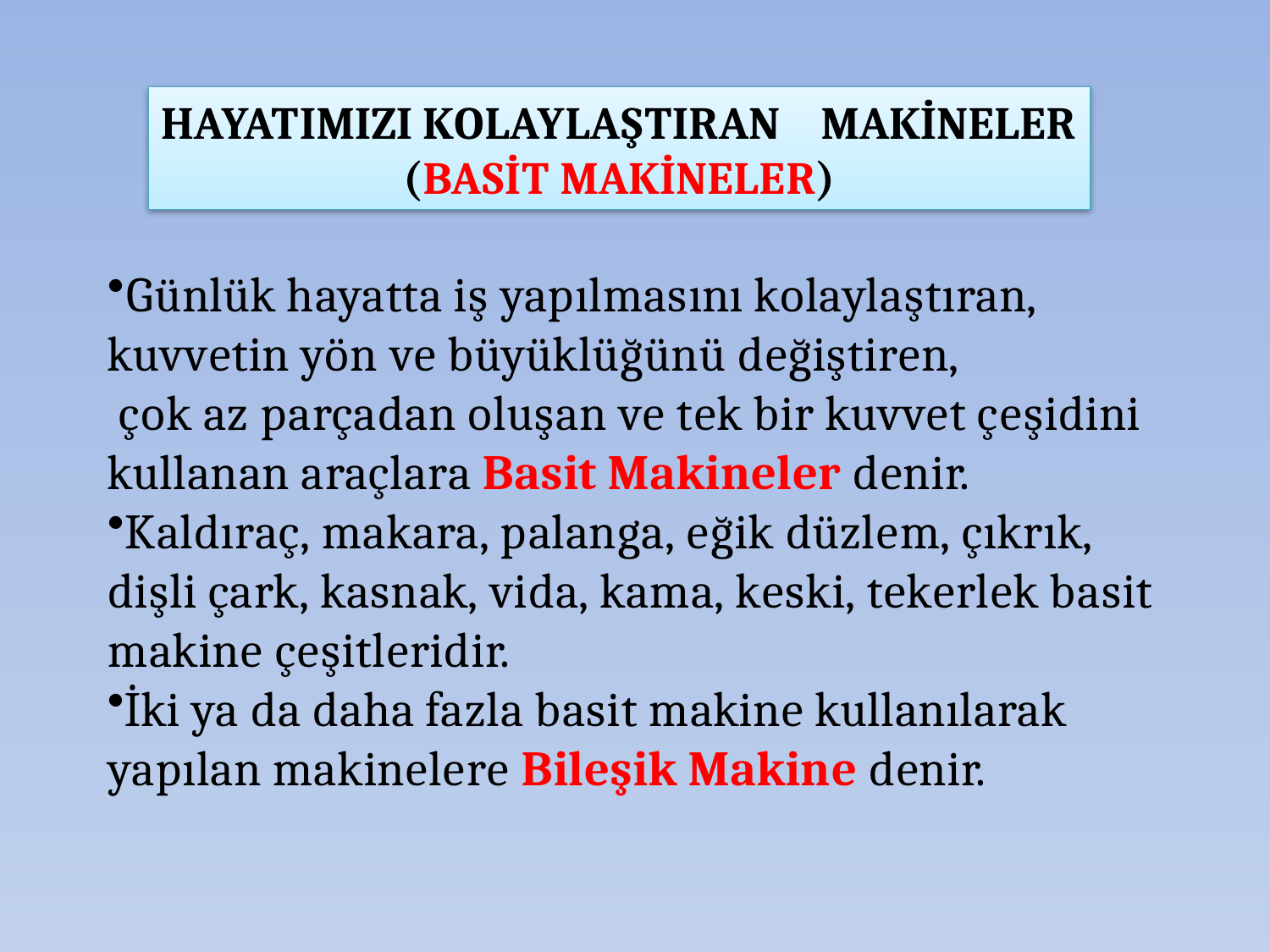

HAYATIMIZI KOLAYLAŞTIRAN    MAKİNELER
(BASİT MAKİNELER)
Günlük hayatta iş yapılmasını kolaylaştıran, kuvvetin yön ve büyüklüğünü değiştiren,
 çok az parçadan oluşan ve tek bir kuvvet çeşidini kullanan araçlara Basit Makineler denir.
Kaldıraç, makara, palanga, eğik düzlem, çıkrık, dişli çark, kasnak, vida, kama, keski, tekerlek basit makine çeşitleridir.
İki ya da daha fazla basit makine kullanılarak yapılan makinelere Bileşik Makine denir.